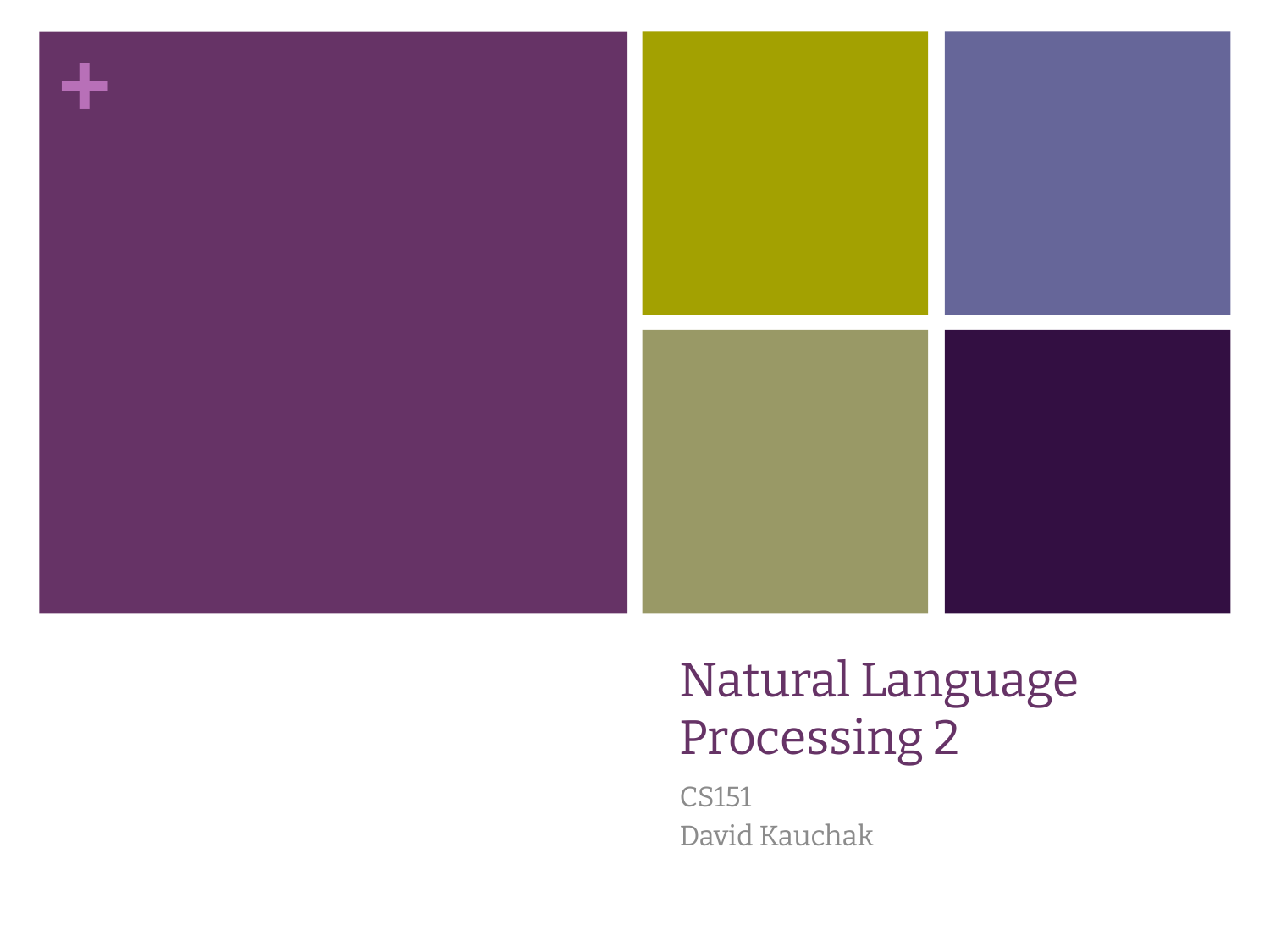

# Natural Language Processing 2
CS151
David Kauchak